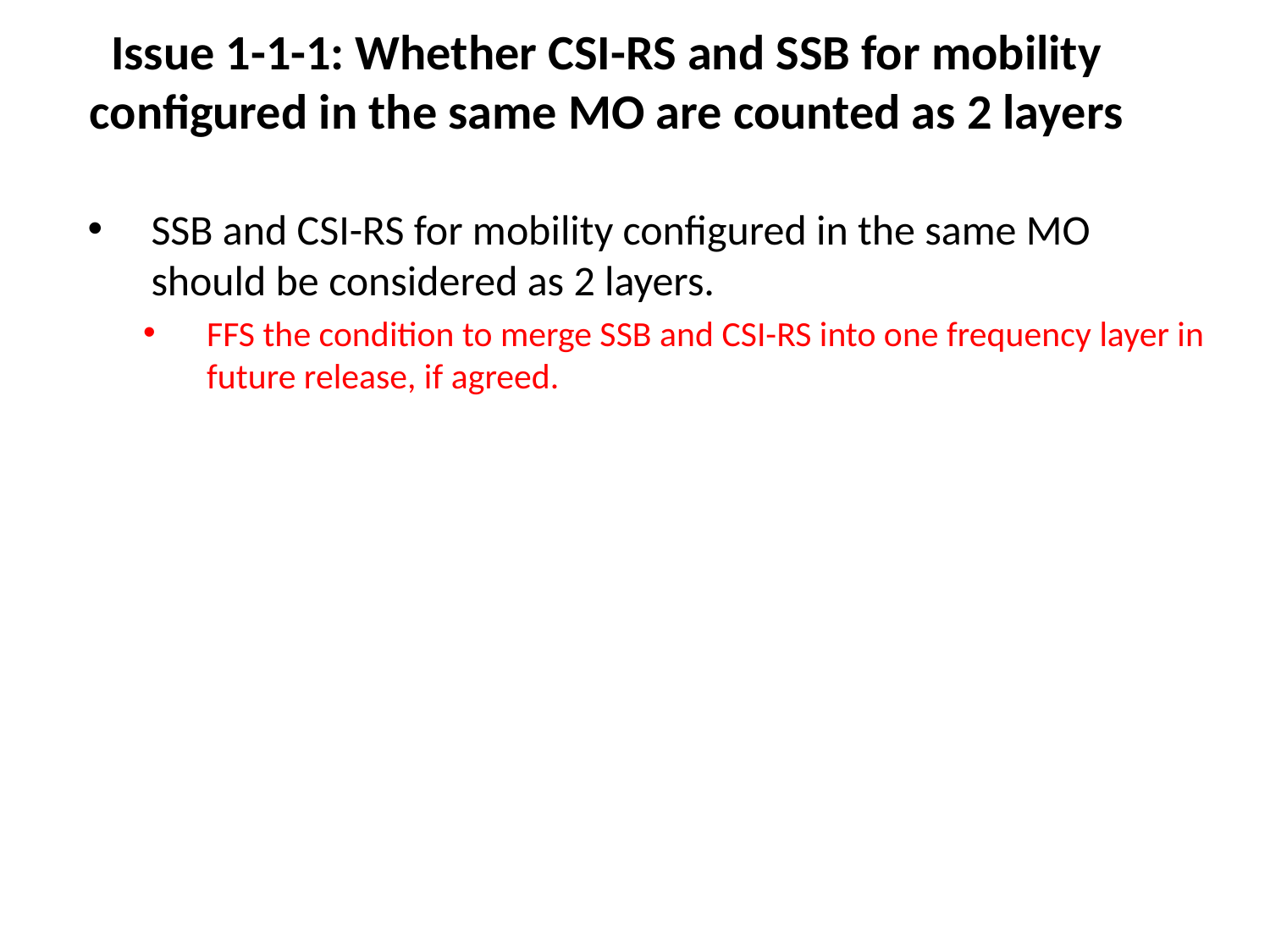

# Issue 1-1-1: Whether CSI-RS and SSB for mobility configured in the same MO are counted as 2 layers
SSB and CSI-RS for mobility configured in the same MO should be considered as 2 layers.
FFS the condition to merge SSB and CSI-RS into one frequency layer in future release, if agreed.